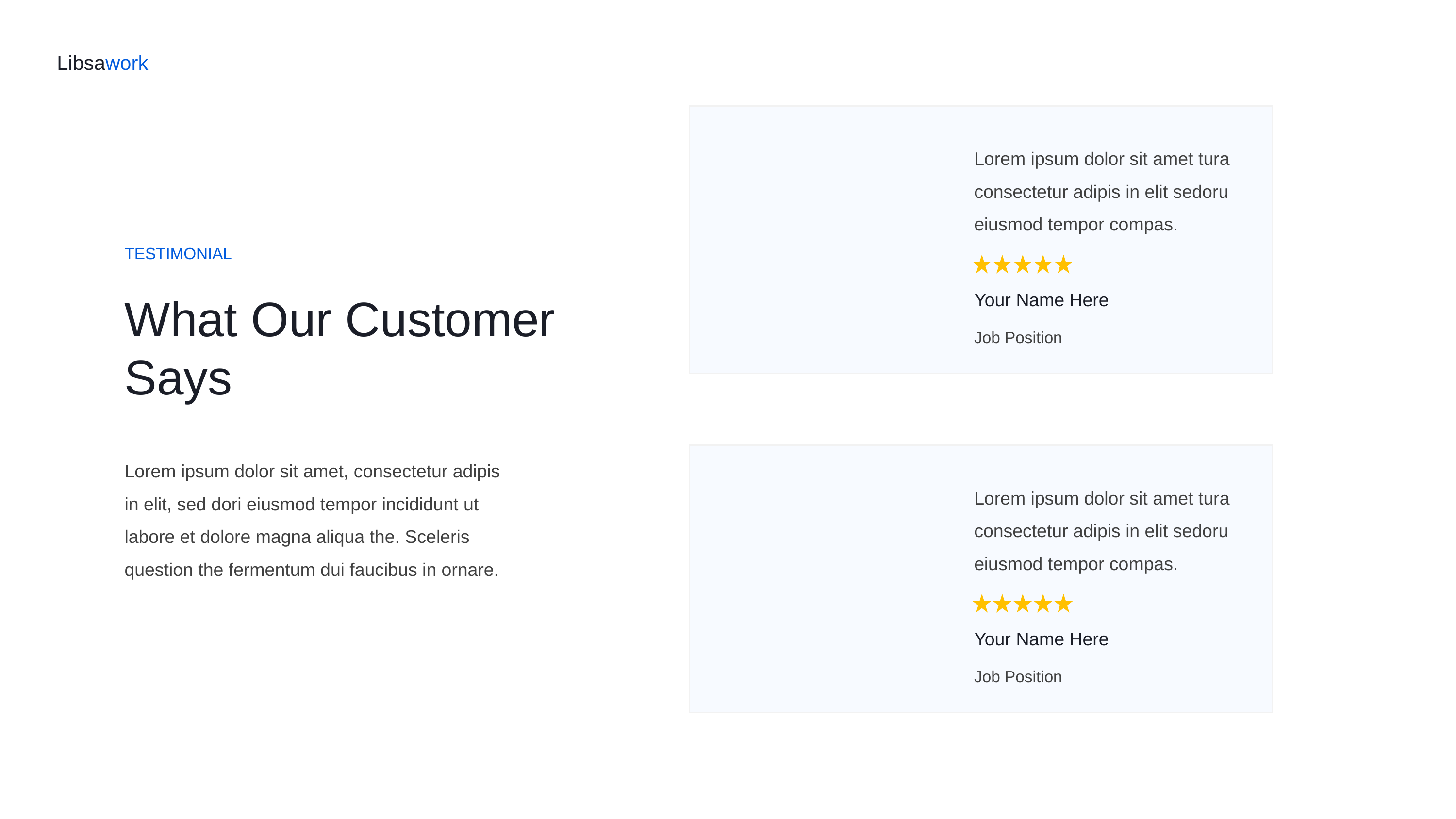

Libsawork

Lorem ipsum dolor sit amet tura consectetur adipis in elit sedoru eiusmod tempor compas.

TESTIMONIAL

What Our Customer Says
Your Name Here
Job Position
Lorem ipsum dolor sit amet, consectetur adipis in elit, sed dori eiusmod tempor incididunt ut labore et dolore magna aliqua the. Sceleris question the fermentum dui faucibus in ornare.

Lorem ipsum dolor sit amet tura consectetur adipis in elit sedoru eiusmod tempor compas.

Your Name Here
Job Position